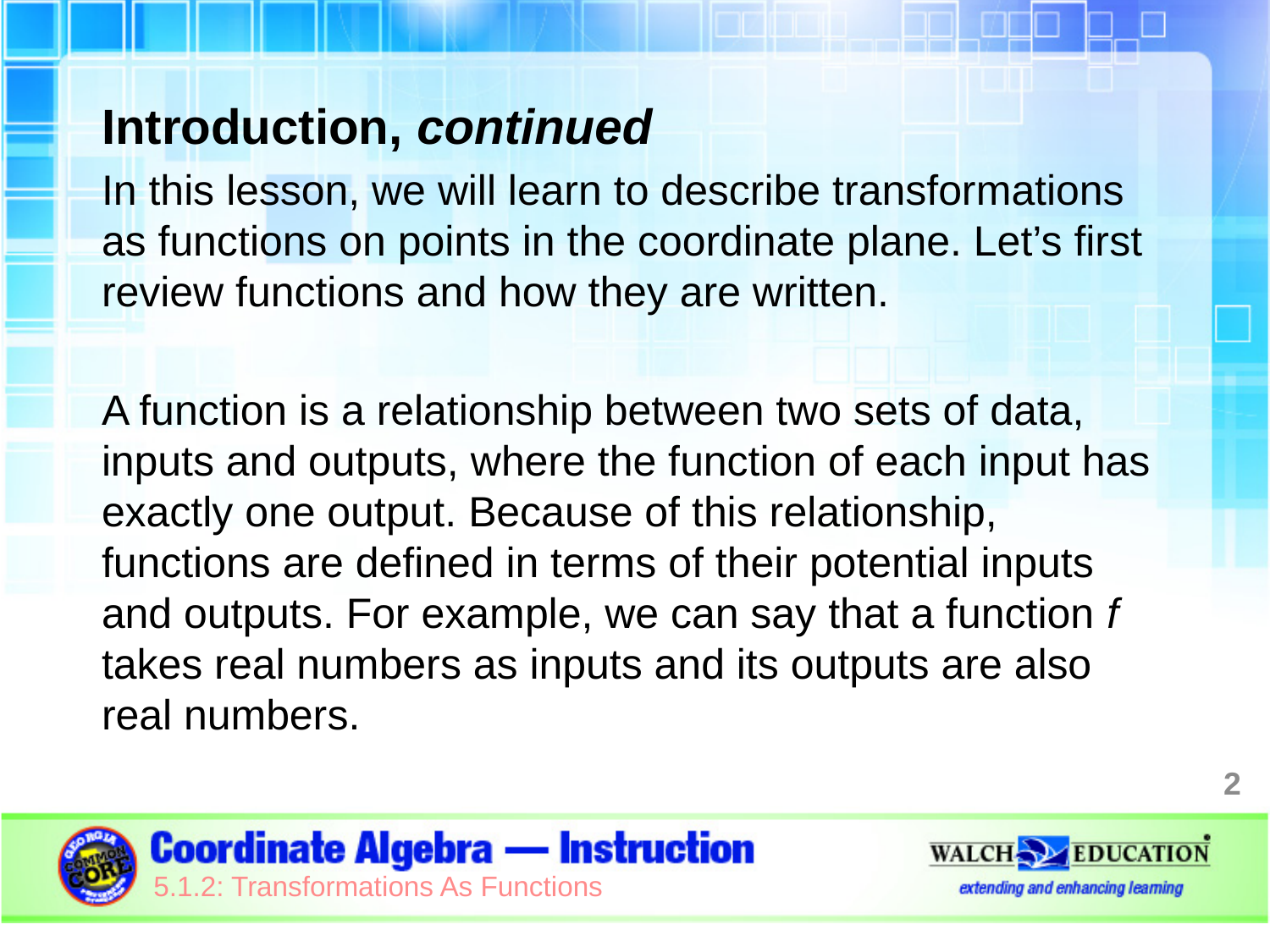

Introduction, continued
In this lesson, we will learn to describe transformations as functions on points in the coordinate plane. Let’s first review functions and how they are written.

A function is a relationship between two sets of data, inputs and outputs, where the function of each input has exactly one output. Because of this relationship, functions are defined in terms of their potential inputs and outputs. For example, we can say that a function f takes real numbers as inputs and its outputs are also real numbers.

2
5.1.2: Transformations As Functions